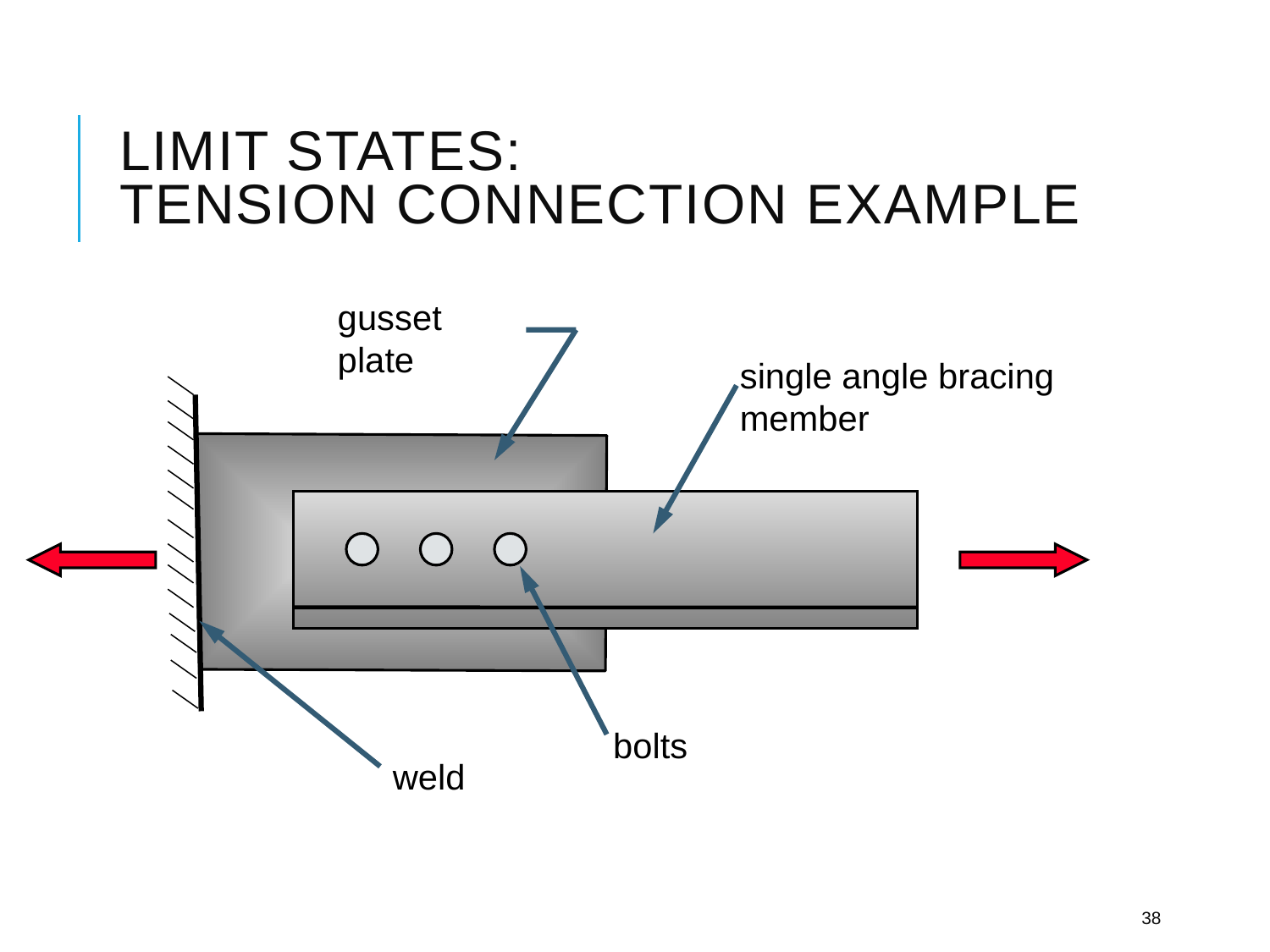

# Limit states: Tension connection example
gusset plate

single angle bracing member

bolts
weld
38